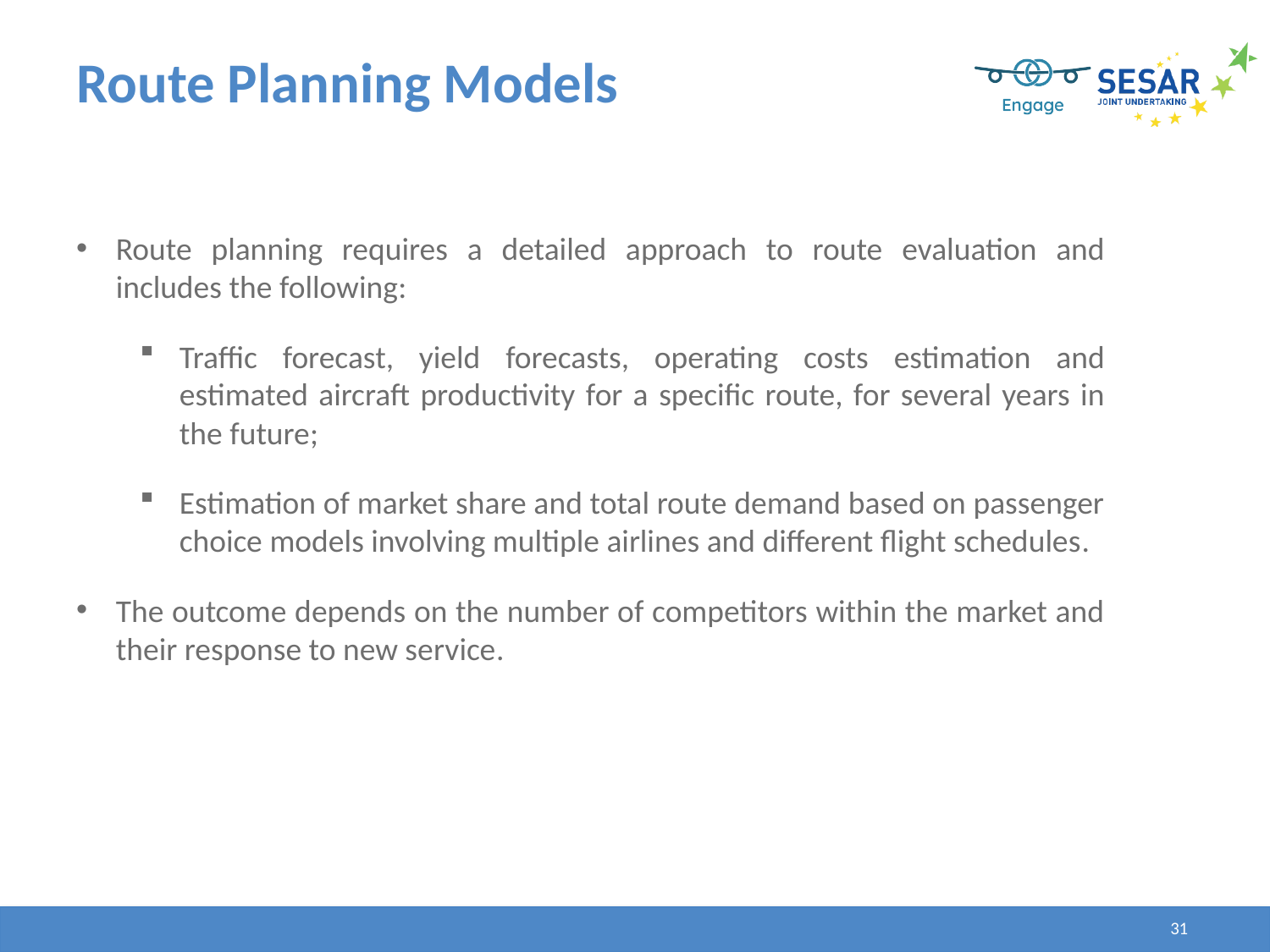

# Route Planning Models
Route planning requires a detailed approach to route evaluation and includes the following:
Traffic forecast, yield forecasts, operating costs estimation and estimated aircraft productivity for a specific route, for several years in the future;
Estimation of market share and total route demand based on passenger choice models involving multiple airlines and different flight schedules.
The outcome depends on the number of competitors within the market and their response to new service.

31